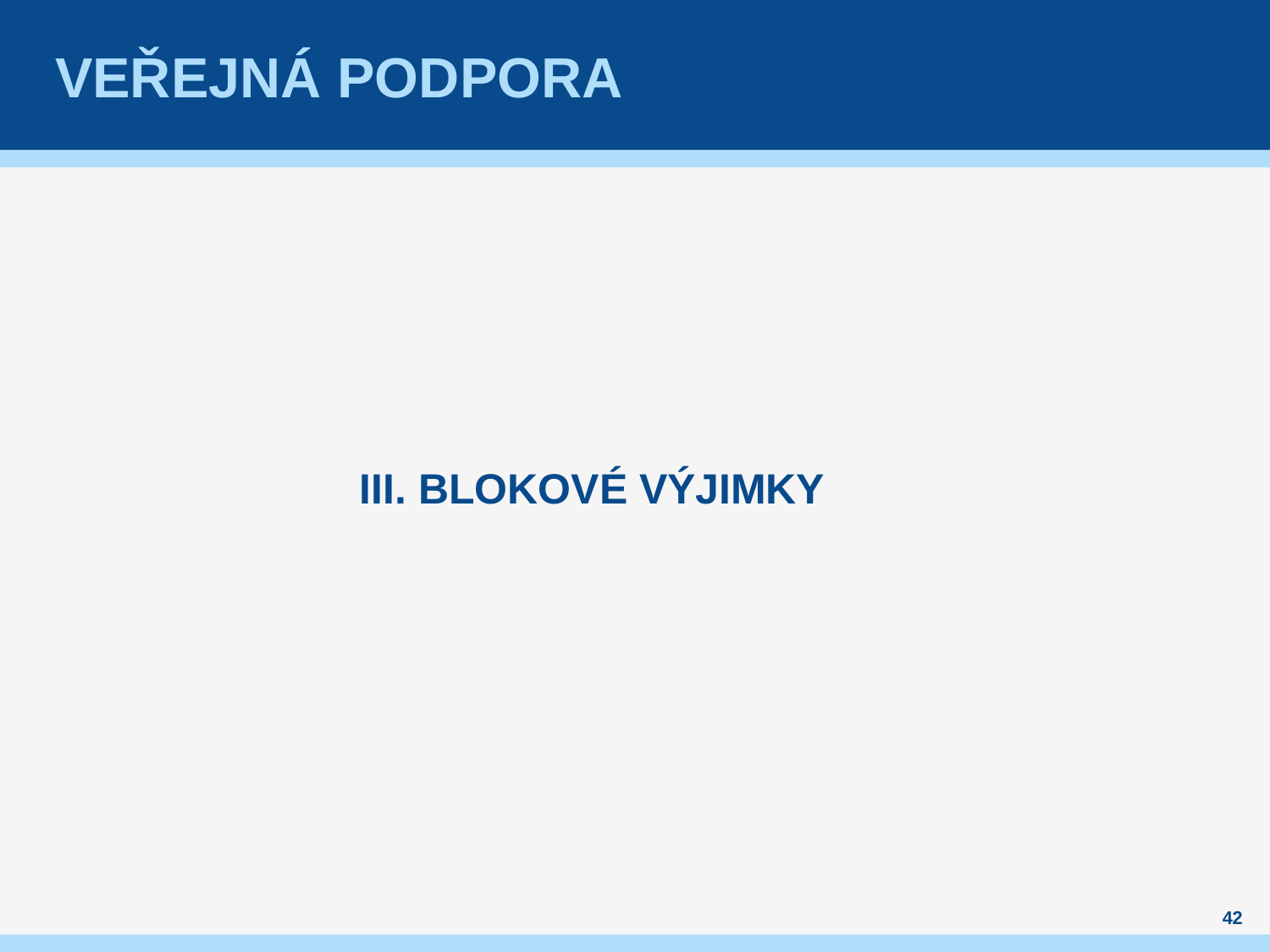

# Veřejná podpora

                        III. BLOKOVÉ VÝJIMKY

42